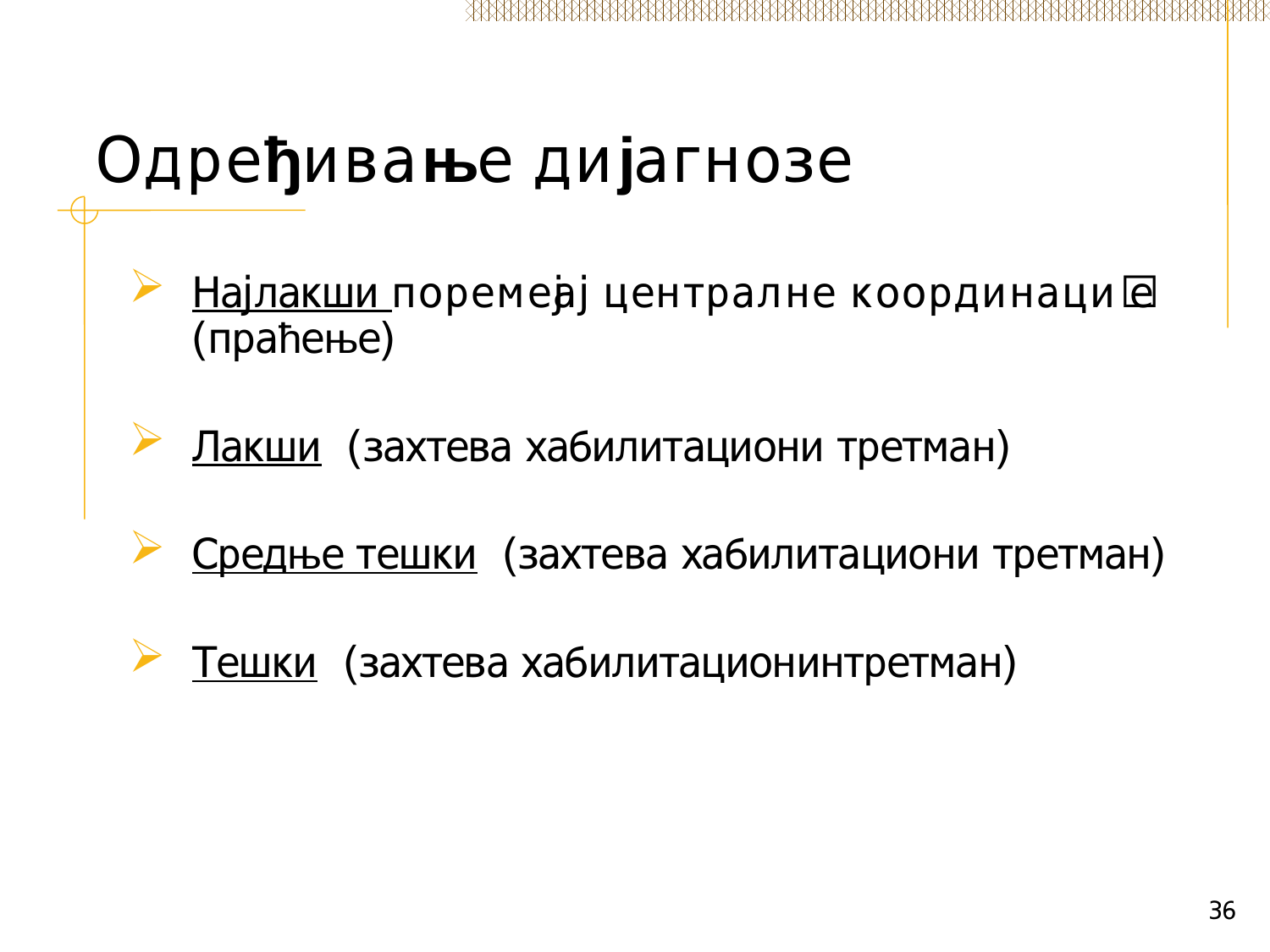

# Одређивање дијагнозе
Најлакши поремећај централне координације  (праћење)

Лакши  (захтева хабилитациони третман)

Средње тешки  (захтева хабилитациони третман)

Тешки  (захтева хабилитационинтретман)
36